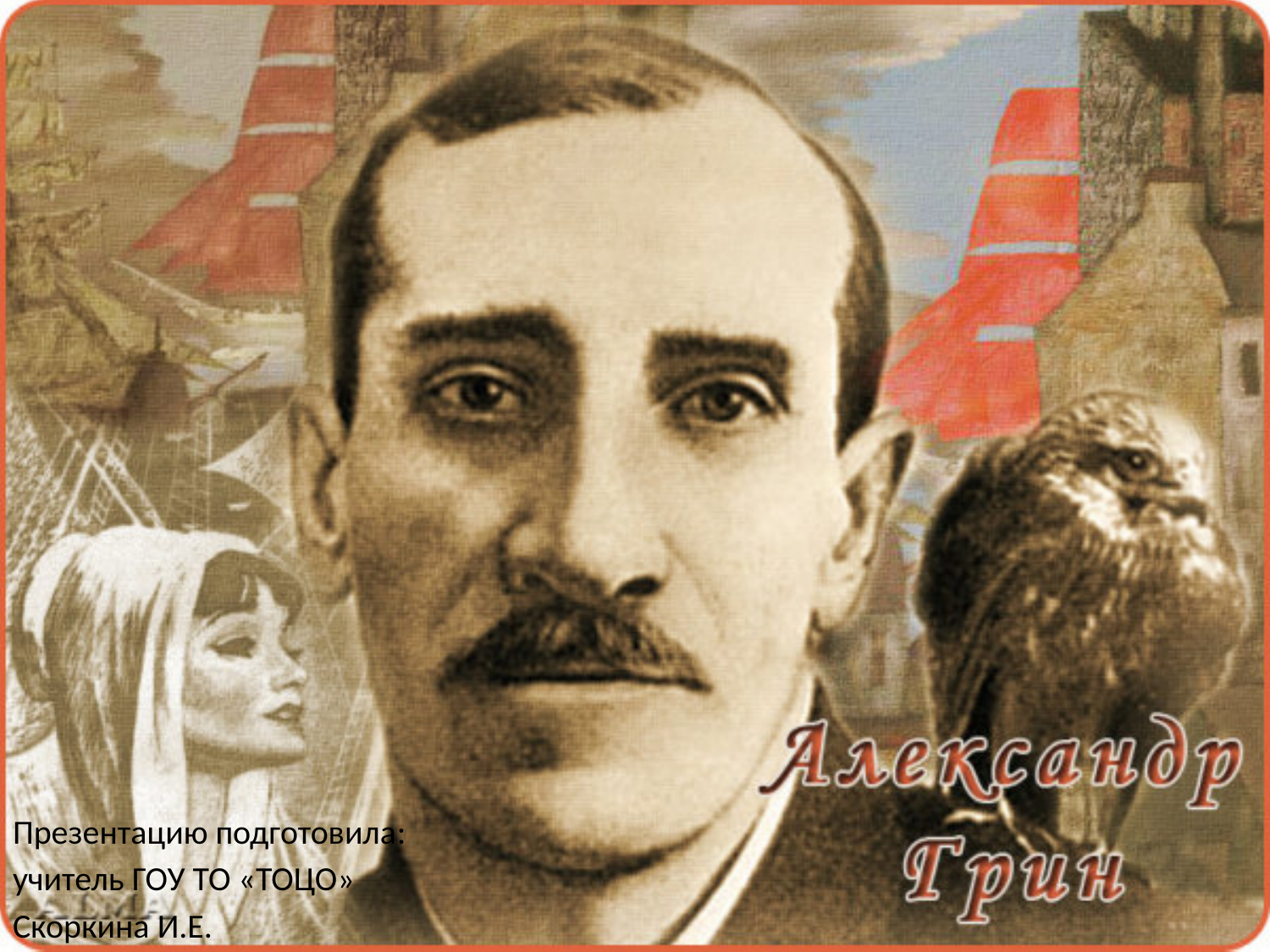

Презентацию подготовила:
учитель ГОУ ТО «ТОЦО»
Скоркина И.Е.